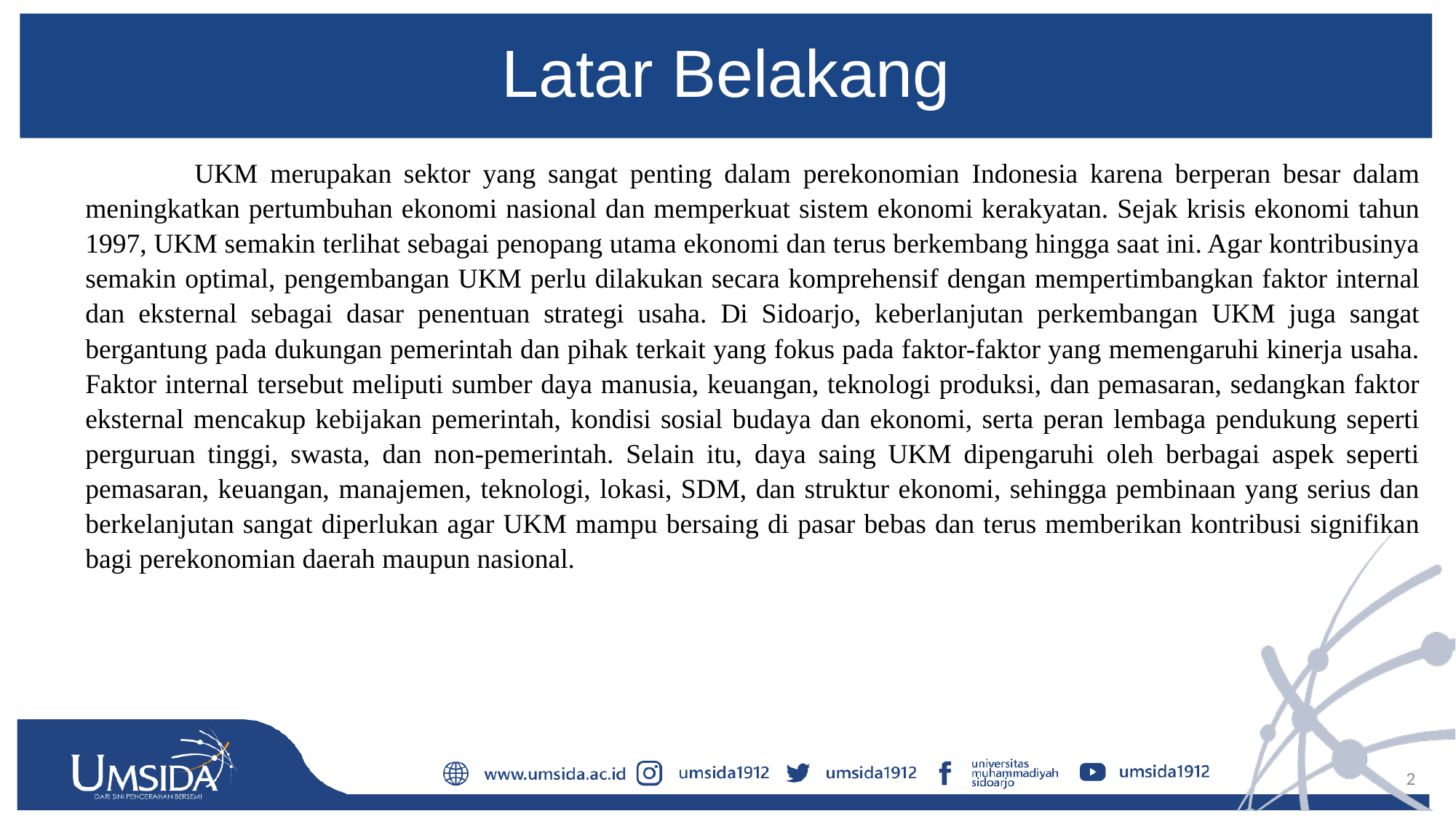

# Latar Belakang
	UKM merupakan sektor yang sangat penting dalam perekonomian Indonesia karena berperan besar dalam meningkatkan pertumbuhan ekonomi nasional dan memperkuat sistem ekonomi kerakyatan. Sejak krisis ekonomi tahun 1997, UKM semakin terlihat sebagai penopang utama ekonomi dan terus berkembang hingga saat ini. Agar kontribusinya semakin optimal, pengembangan UKM perlu dilakukan secara komprehensif dengan mempertimbangkan faktor internal dan eksternal sebagai dasar penentuan strategi usaha. Di Sidoarjo, keberlanjutan perkembangan UKM juga sangat bergantung pada dukungan pemerintah dan pihak terkait yang fokus pada faktor-faktor yang memengaruhi kinerja usaha. Faktor internal tersebut meliputi sumber daya manusia, keuangan, teknologi produksi, dan pemasaran, sedangkan faktor eksternal mencakup kebijakan pemerintah, kondisi sosial budaya dan ekonomi, serta peran lembaga pendukung seperti perguruan tinggi, swasta, dan non-pemerintah. Selain itu, daya saing UKM dipengaruhi oleh berbagai aspek seperti pemasaran, keuangan, manajemen, teknologi, lokasi, SDM, dan struktur ekonomi, sehingga pembinaan yang serius dan berkelanjutan sangat diperlukan agar UKM mampu bersaing di pasar bebas dan terus memberikan kontribusi signifikan bagi perekonomian daerah maupun nasional.